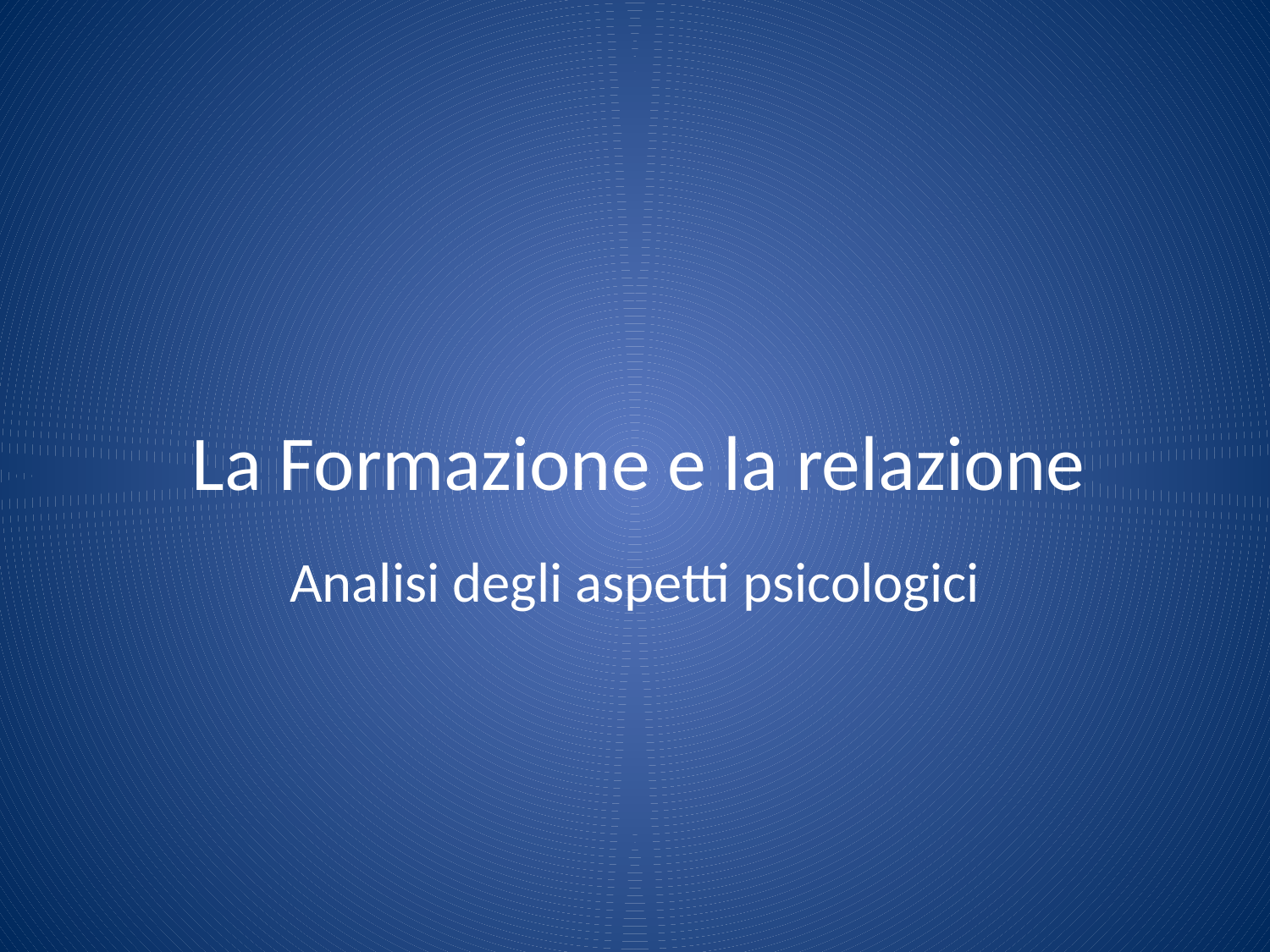

# La Formazione e la relazione
Analisi degli aspetti psicologici